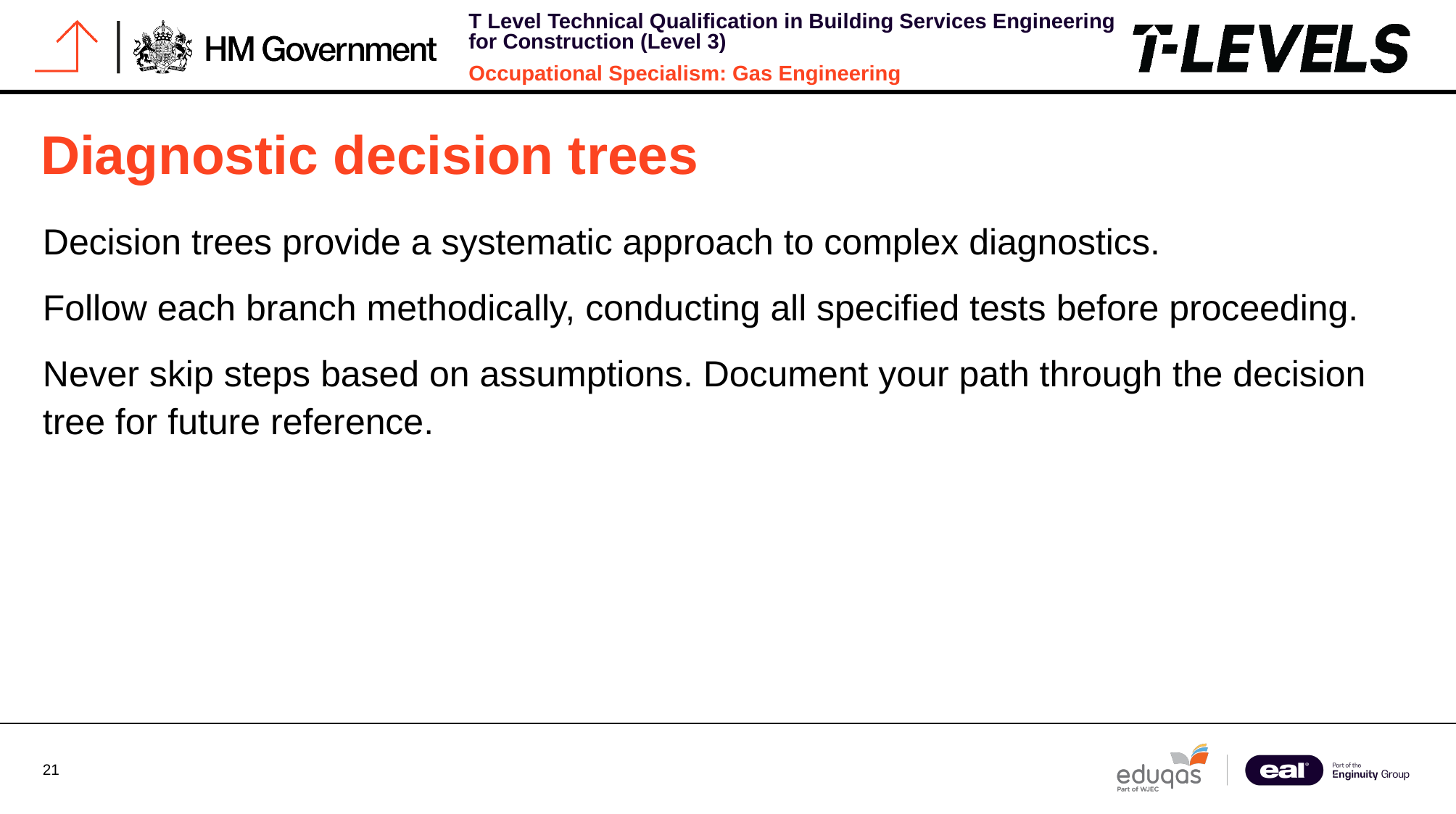

# Diagnostic decision trees
Decision trees provide a systematic approach to complex diagnostics.
Follow each branch methodically, conducting all specified tests before proceeding.
Never skip steps based on assumptions. Document your path through the decision tree for future reference.